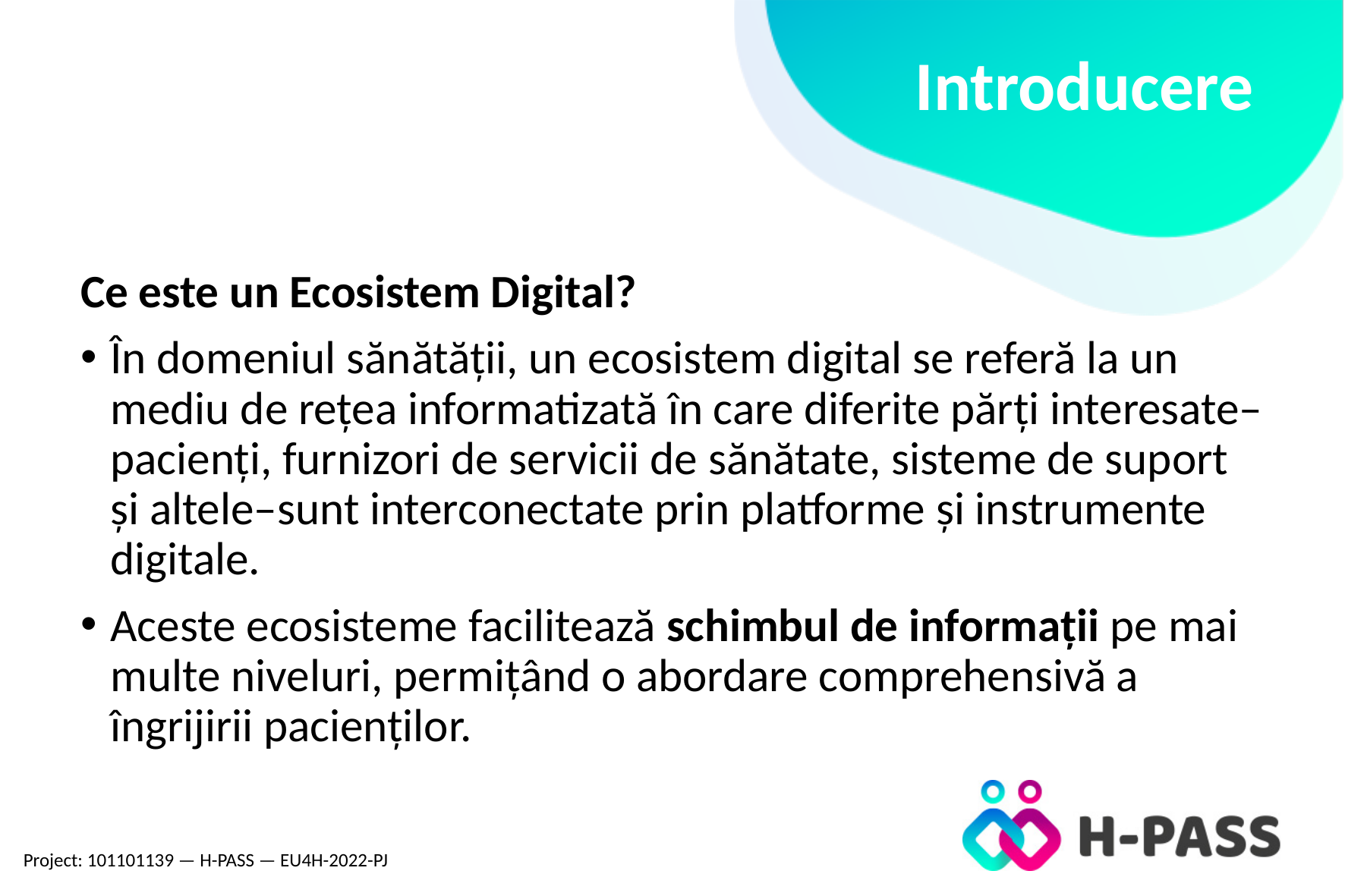

Introducere
Ce este un Ecosistem Digital?
În domeniul sănătății, un ecosistem digital se referă la un mediu de rețea informatizată în care diferite părți interesate–pacienți, furnizori de servicii de sănătate, sisteme de suport și altele–sunt interconectate prin platforme și instrumente digitale.
Aceste ecosisteme facilitează schimbul de informații pe mai multe niveluri, permițând o abordare comprehensivă a îngrijirii pacienților.
Project: 101101139 — H-PASS — EU4H-2022-PJ